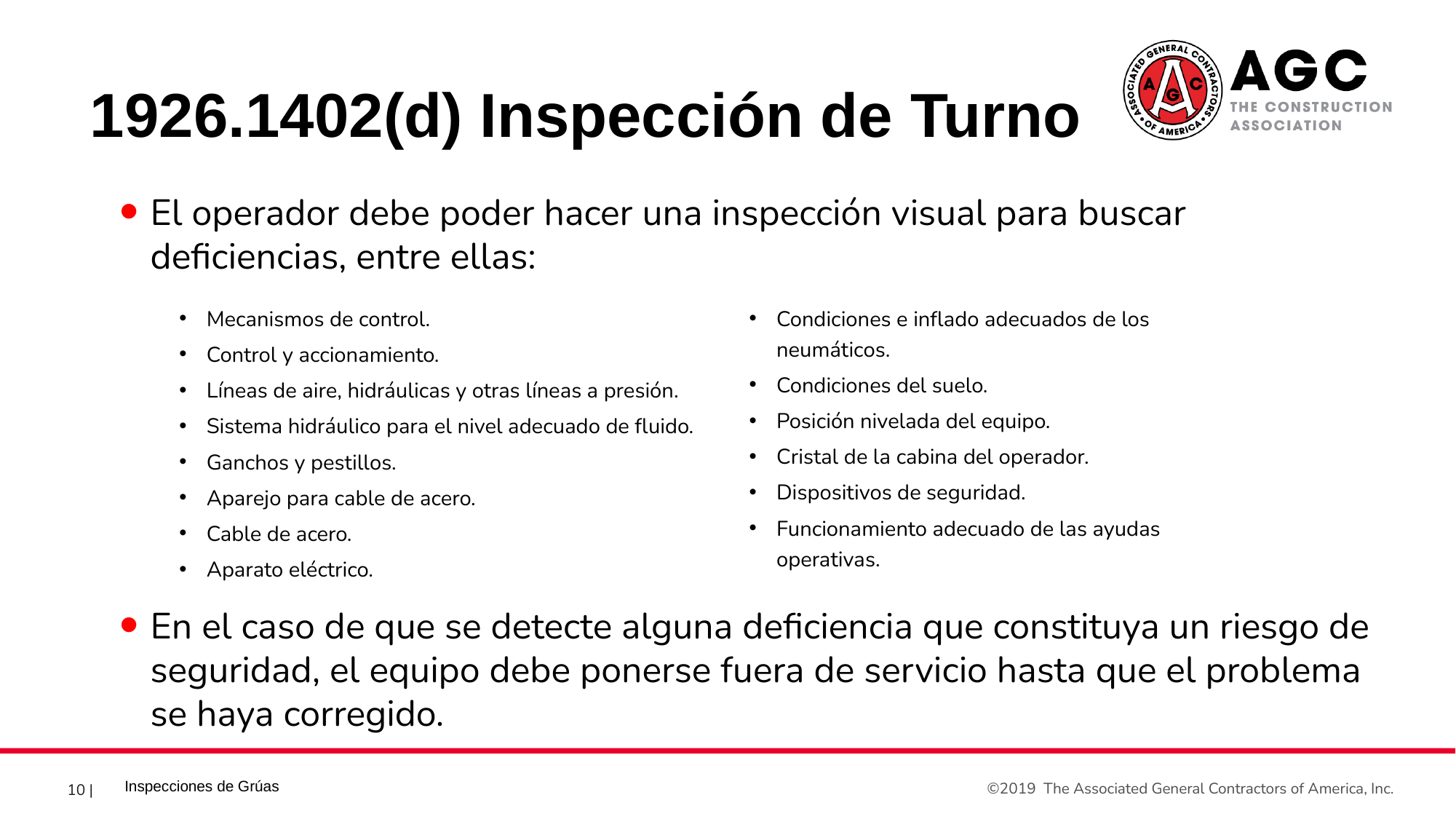

1926.1402(d) Inspección de Turno

El operador debe poder hacer una inspección visual para buscar deficiencias, entre ellas:

En el caso de que se detecte alguna deficiencia que constituya un riesgo de seguridad, el equipo debe ponerse fuera de servicio hasta que el problema se haya corregido.
Mecanismos de control.
Control y accionamiento.
Líneas de aire, hidráulicas y otras líneas a presión.
Sistema hidráulico para el nivel adecuado de fluido.
Ganchos y pestillos.
Aparejo para cable de acero.
Cable de acero.
Aparato eléctrico.
Condiciones e inflado adecuados de los neumáticos.
Condiciones del suelo.
Posición nivelada del equipo.
Cristal de la cabina del operador.
Dispositivos de seguridad.
Funcionamiento adecuado de las ayudas operativas.
Inspecciones de Grúas